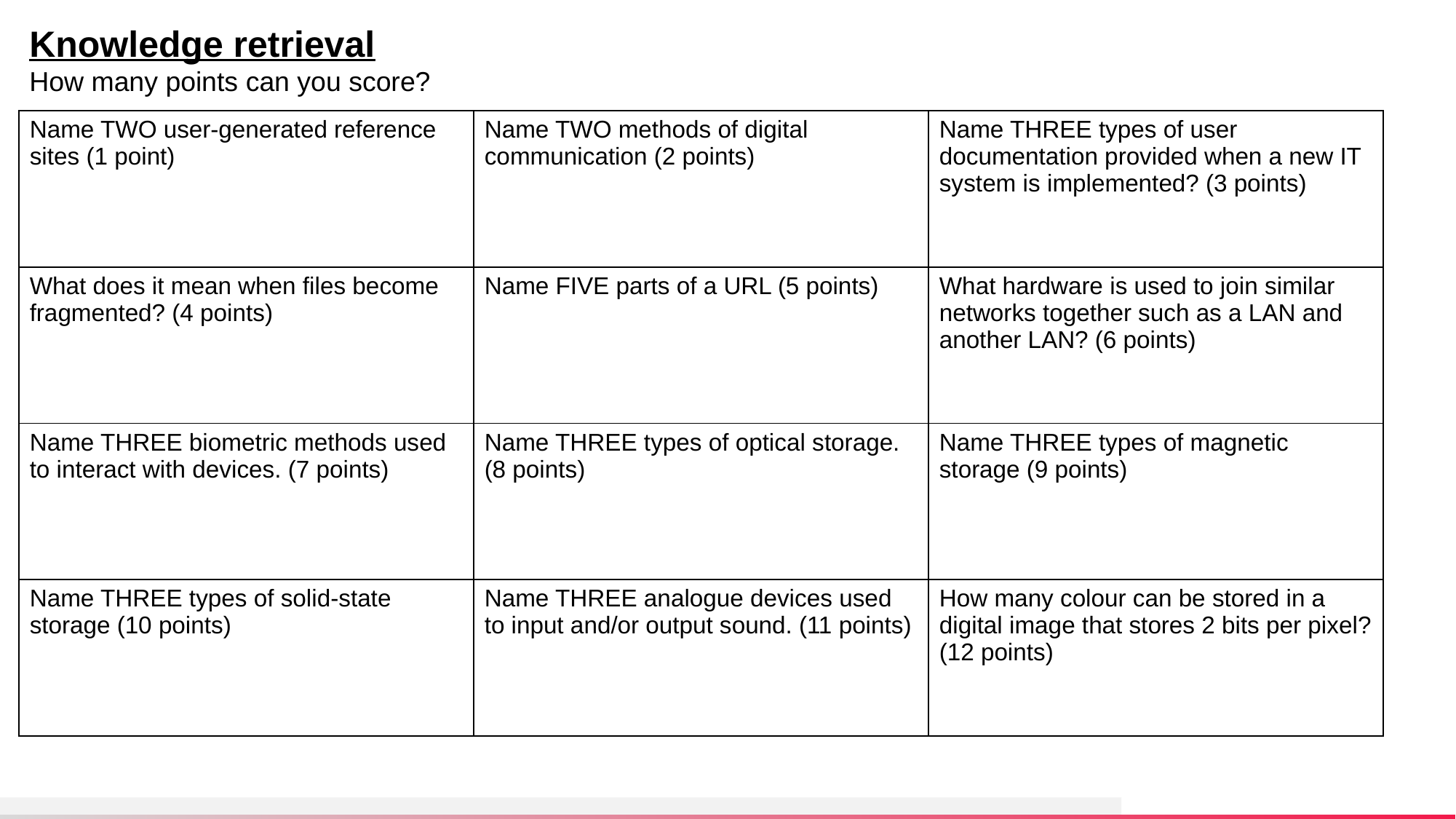

Knowledge retrieval
How many points can you score?
| Name TWO user-generated reference sites (1 point) | Name TWO methods of digital communication (2 points) | Name THREE types of user documentation provided when a new IT system is implemented? (3 points) |
| --- | --- | --- |
| What does it mean when files become fragmented? (4 points) | Name FIVE parts of a URL (5 points) | What hardware is used to join similar networks together such as a LAN and another LAN? (6 points) |
| Name THREE biometric methods used to interact with devices. (7 points) | Name THREE types of optical storage. (8 points) | Name THREE types of magnetic storage (9 points) |
| Name THREE types of solid-state storage (10 points) | Name THREE analogue devices used to input and/or output sound. (11 points) | How many colour can be stored in a digital image that stores 2 bits per pixel? (12 points) |